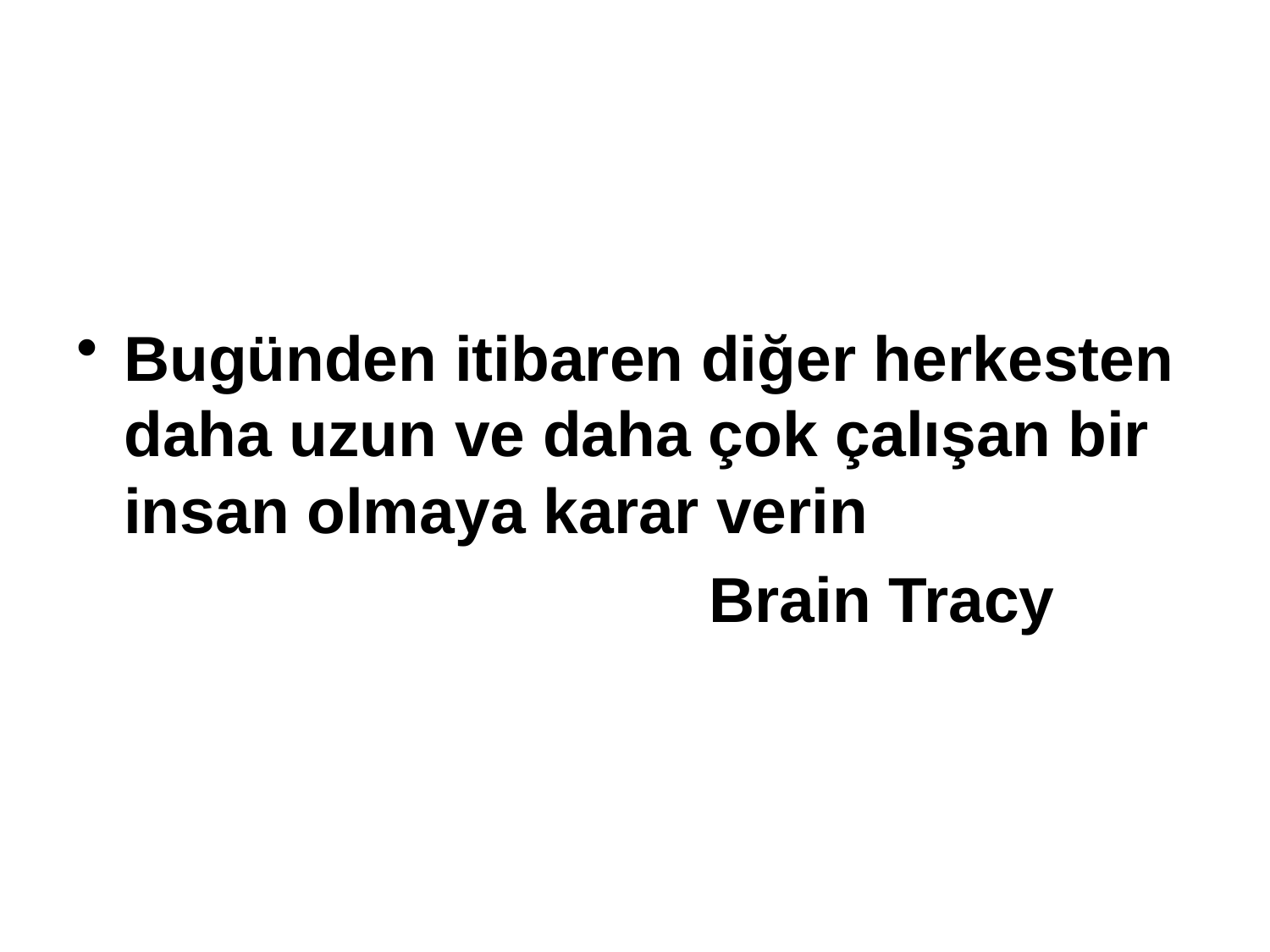

Bugünden itibaren diğer herkesten daha uzun ve daha çok çalışan bir insan olmaya karar verin
                                    Brain Tracy